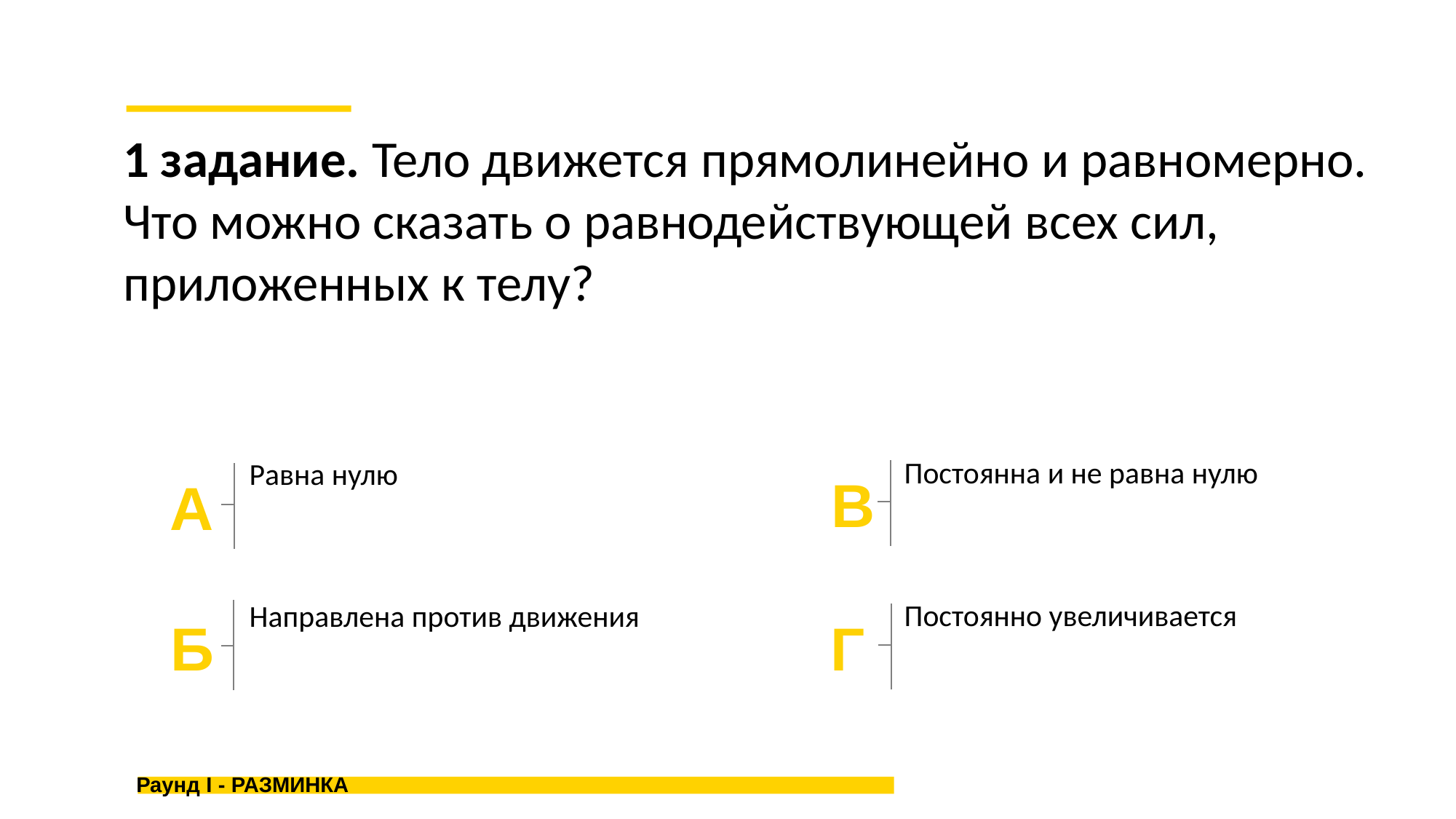

1 задание. Тело движется прямолинейно и равномерно. Что можно сказать о равнодействующей всех сил, приложенных к телу?
Постоянна и не равна нулю
Равна нулю
В
А
Постоянно увеличивается

Направлена против движения
Г
Б
7
Раунд I - РАЗМИНКА